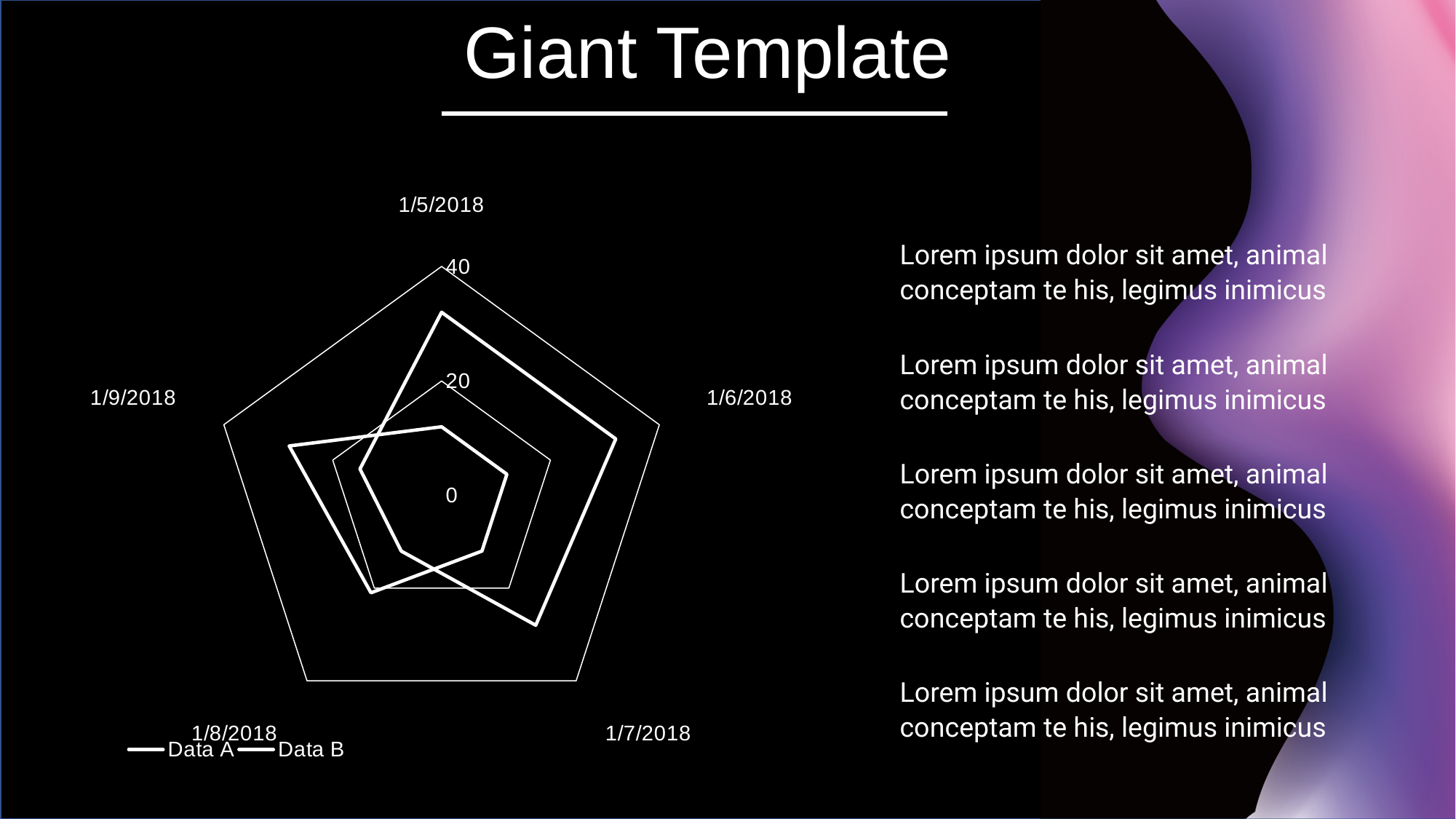

Giant Template

### Chart

| Category | Data A | Data B |
|---|---|---|
| 43105 | 32.0 | 12.0 |
| 43106 | 32.0 | 12.0 |
| 43107 | 28.0 | 12.0 |
| 43108 | 12.0 | 21.0 |
| 43109 | 15.0 | 28.0 |
Lorem ipsum dolor sit amet, animal conceptam te his, legimus inimicus
Lorem ipsum dolor sit amet, animal conceptam te his, legimus inimicus
Lorem ipsum dolor sit amet, animal conceptam te his, legimus inimicus
Lorem ipsum dolor sit amet, animal conceptam te his, legimus inimicus
Lorem ipsum dolor sit amet, animal conceptam te his, legimus inimicus